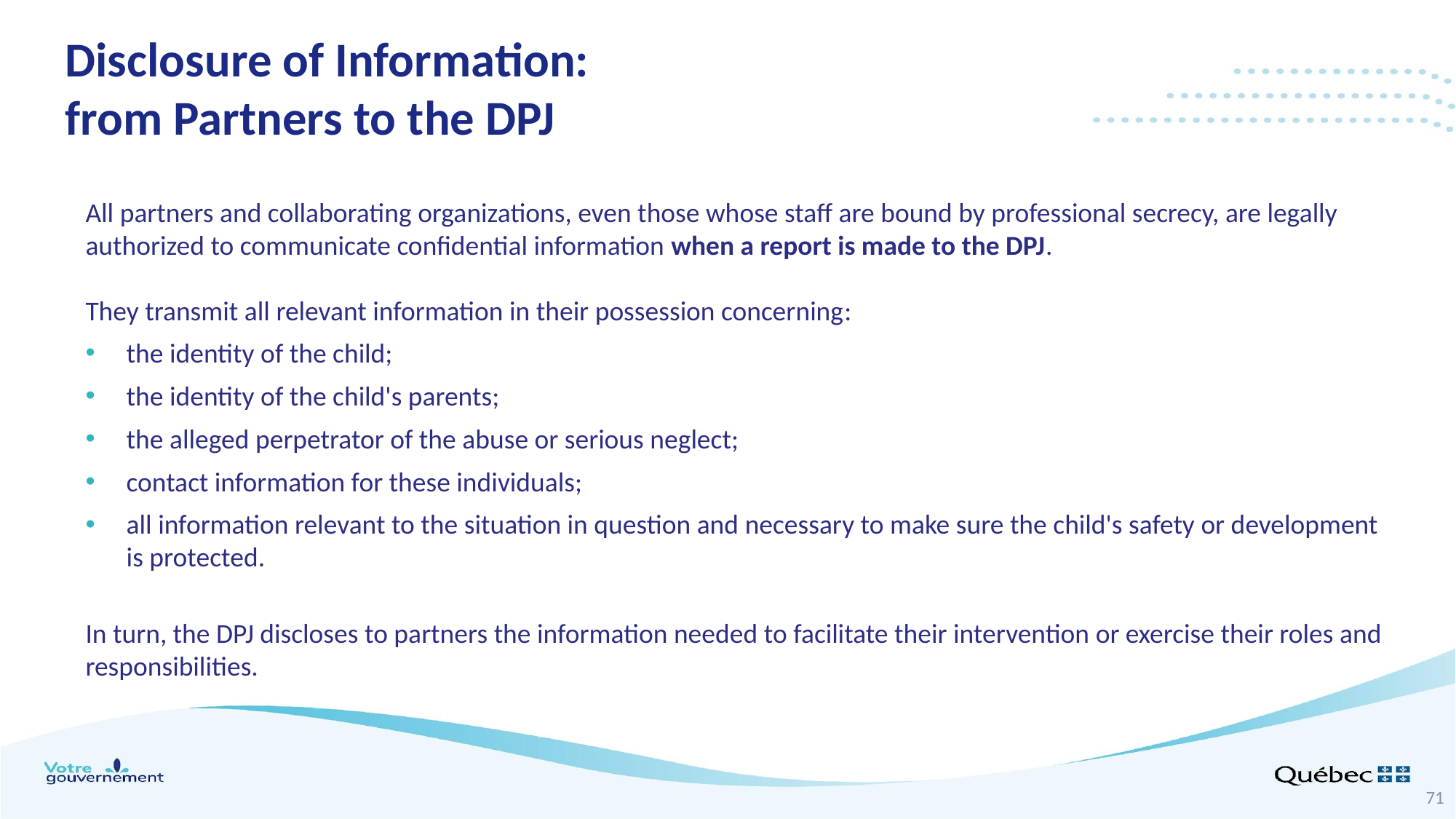

Disclosure of Information:
from Partners to the DPJ
All partners and collaborating organizations, even those whose staff are bound by professional secrecy, are legally authorized to communicate confidential information when a report is made to the DPJ.

They transmit all relevant information in their possession concerning:
the identity of the child;
the identity of the child's parents;
the alleged perpetrator of the abuse or serious neglect;
contact information for these individuals;
all information relevant to the situation in question and necessary to make sure the child's safety or development is protected.

In turn, the DPJ discloses to partners the information needed to facilitate their intervention or exercise their roles and responsibilities.
71